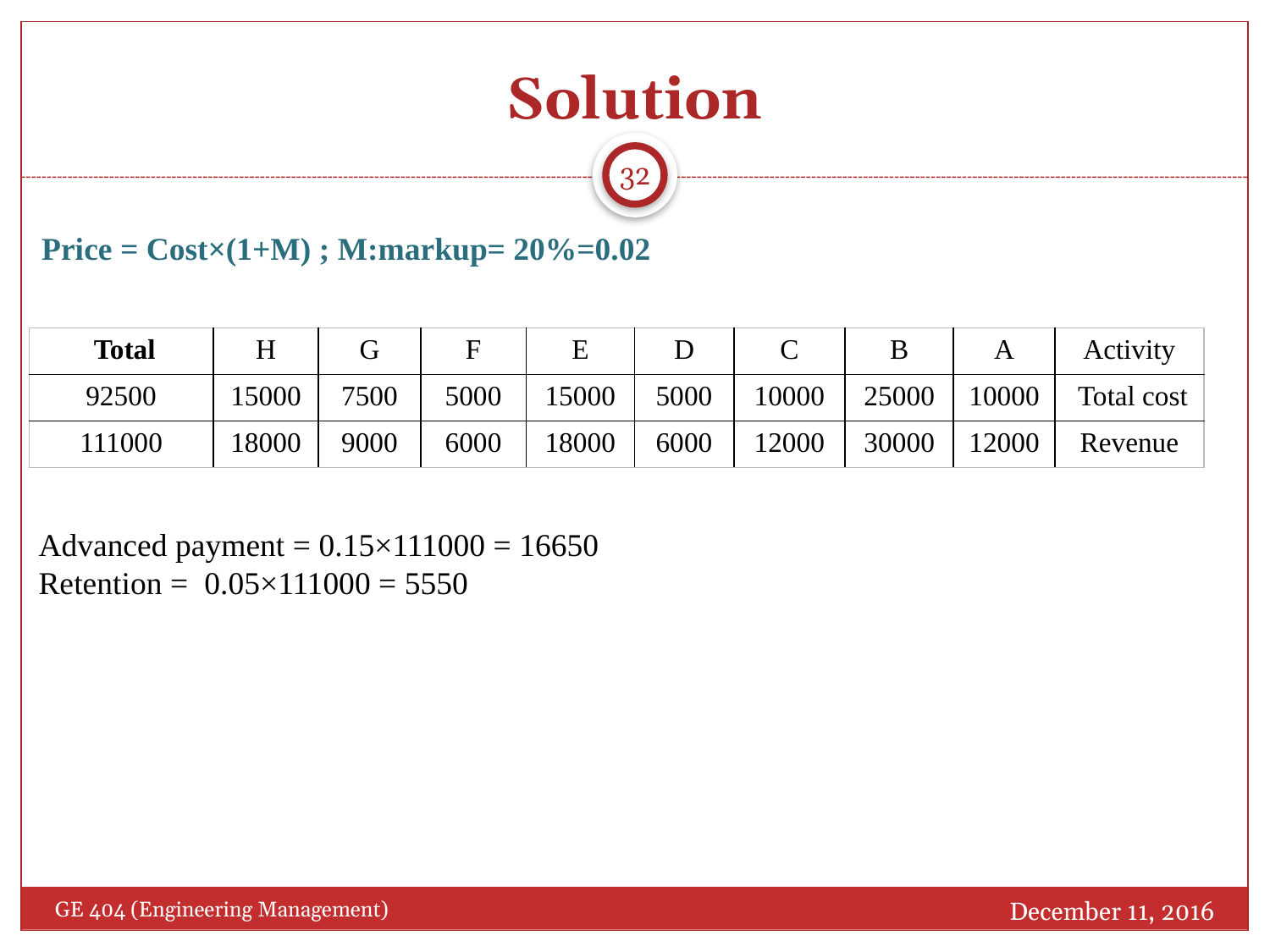

# Solution
32
Price = Cost×(1+M) ; M:markup= 20%=0.02
| Total | H | G | F | E | D | C | B | A | Activity |
| --- | --- | --- | --- | --- | --- | --- | --- | --- | --- |
| 92500 | 15000 | 7500 | 5000 | 15000 | 5000 | 10000 | 25000 | 10000 | Total cost |
| 111000 | 18000 | 9000 | 6000 | 18000 | 6000 | 12000 | 30000 | 12000 | Revenue |
Advanced payment = 0.15×111000 = 16650
Retention =  0.05×111000 = 5550
December 11, 2016
GE 404 (Engineering Management)